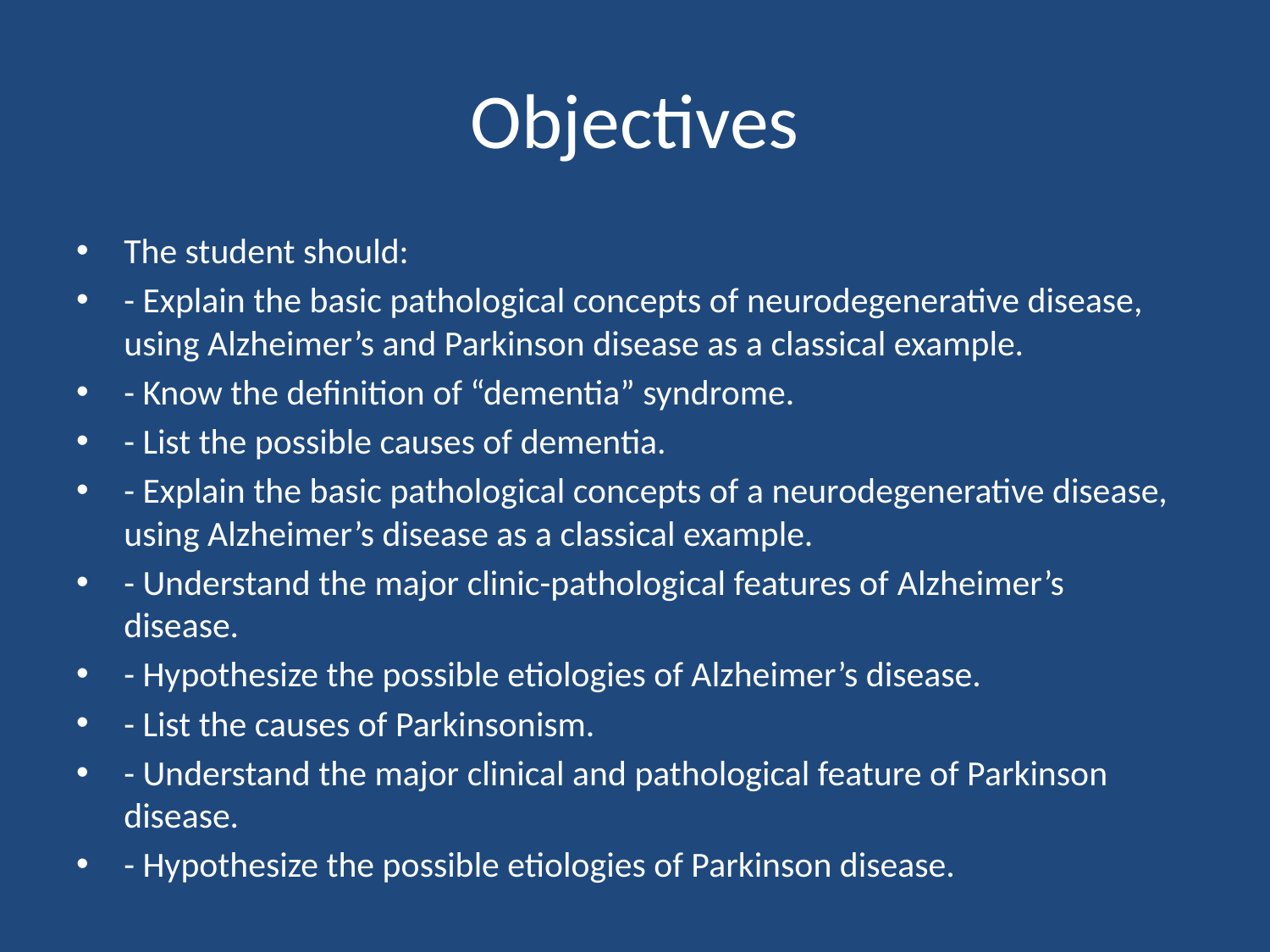

# Objectives
The student should:
- Explain the basic pathological concepts of neurodegenerative disease, using Alzheimer’s and Parkinson disease as a classical example.
- Know the definition of “dementia” syndrome.
- List the possible causes of dementia.
- Explain the basic pathological concepts of a neurodegenerative disease, using Alzheimer’s disease as a classical example.
- Understand the major clinic-pathological features of Alzheimer’s disease.
- Hypothesize the possible etiologies of Alzheimer’s disease.
- List the causes of Parkinsonism.
- Understand the major clinical and pathological feature of Parkinson disease.
- Hypothesize the possible etiologies of Parkinson disease.